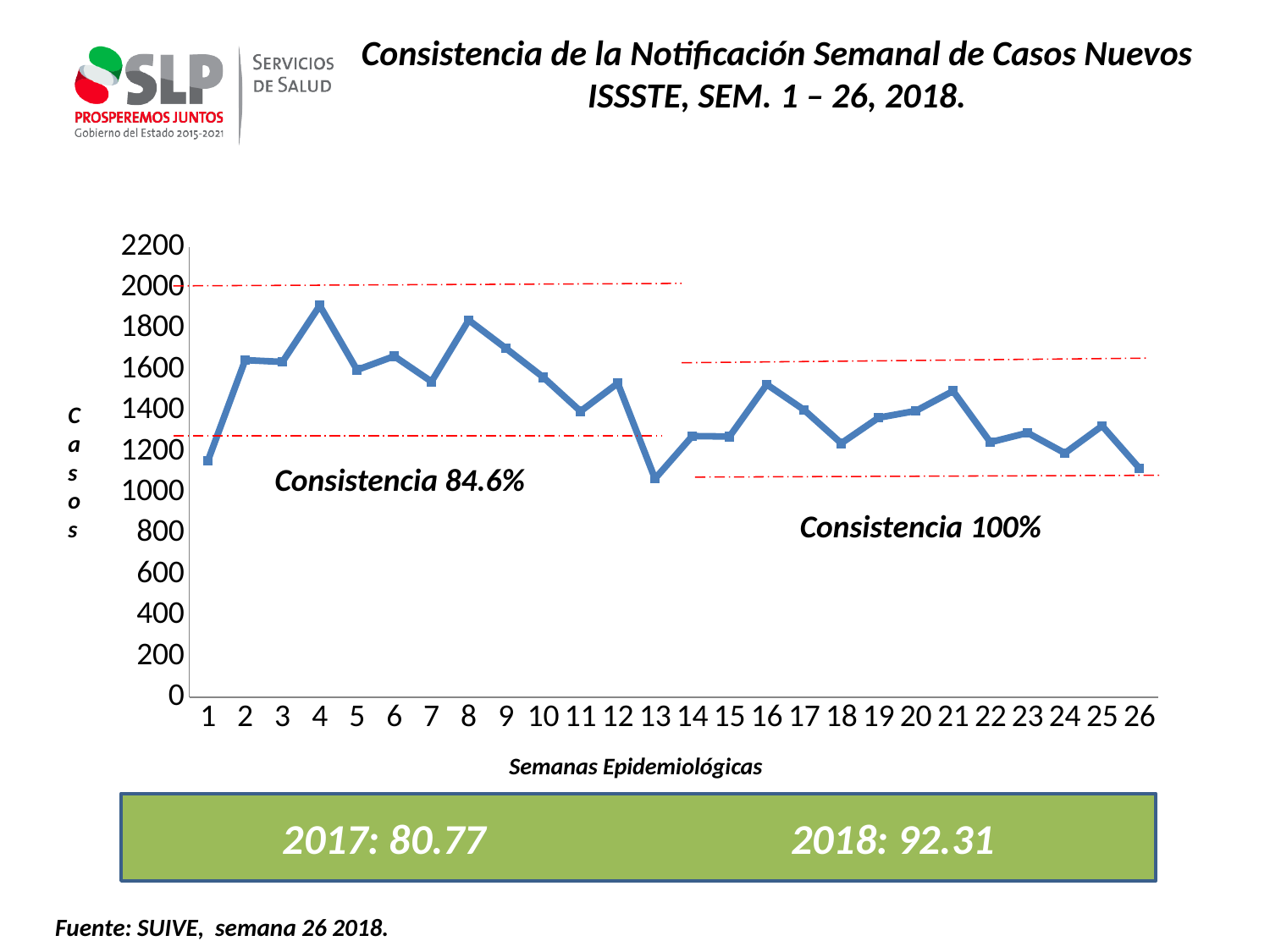

Consistencia de la Notificación Semanal de Casos Nuevos
ISSSTE, SEM. 1 – 26, 2018.

### Chart

| Category | Serie 1 |
|---|---|
| 1 | 1156.0 |
| 2 | 1647.0 |
| 3 | 1638.0 |
| 4 | 1913.0 |
| 5 | 1599.0 |
| 6 | 1666.0 |
| 7 | 1542.0 |
| 8 | 1842.0 |
| 9 | 1704.0 |
| 10 | 1563.0 |
| 11 | 1397.0 |
| 12 | 1534.0 |
| 13 | 1068.0 |
| 14 | 1276.0 |
| 15 | 1274.0 |
| 16 | 1528.0 |
| 17 | 1404.0 |
| 18 | 1241.0 |
| 19 | 1366.0 |
| 20 | 1399.0 |
| 21 | 1496.0 |
| 22 | 1246.0 |
| 23 | 1292.0 |
| 24 | 1193.0 |
| 25 | 1326.0 |
| 26 | 1119.0 |
Casos
Consistencia 84.6%
Consistencia 100%
Semanas Epidemiológicas
2017: 80.77                                2018: 92.31
Fuente: SUIVE,  semana 26 2018.